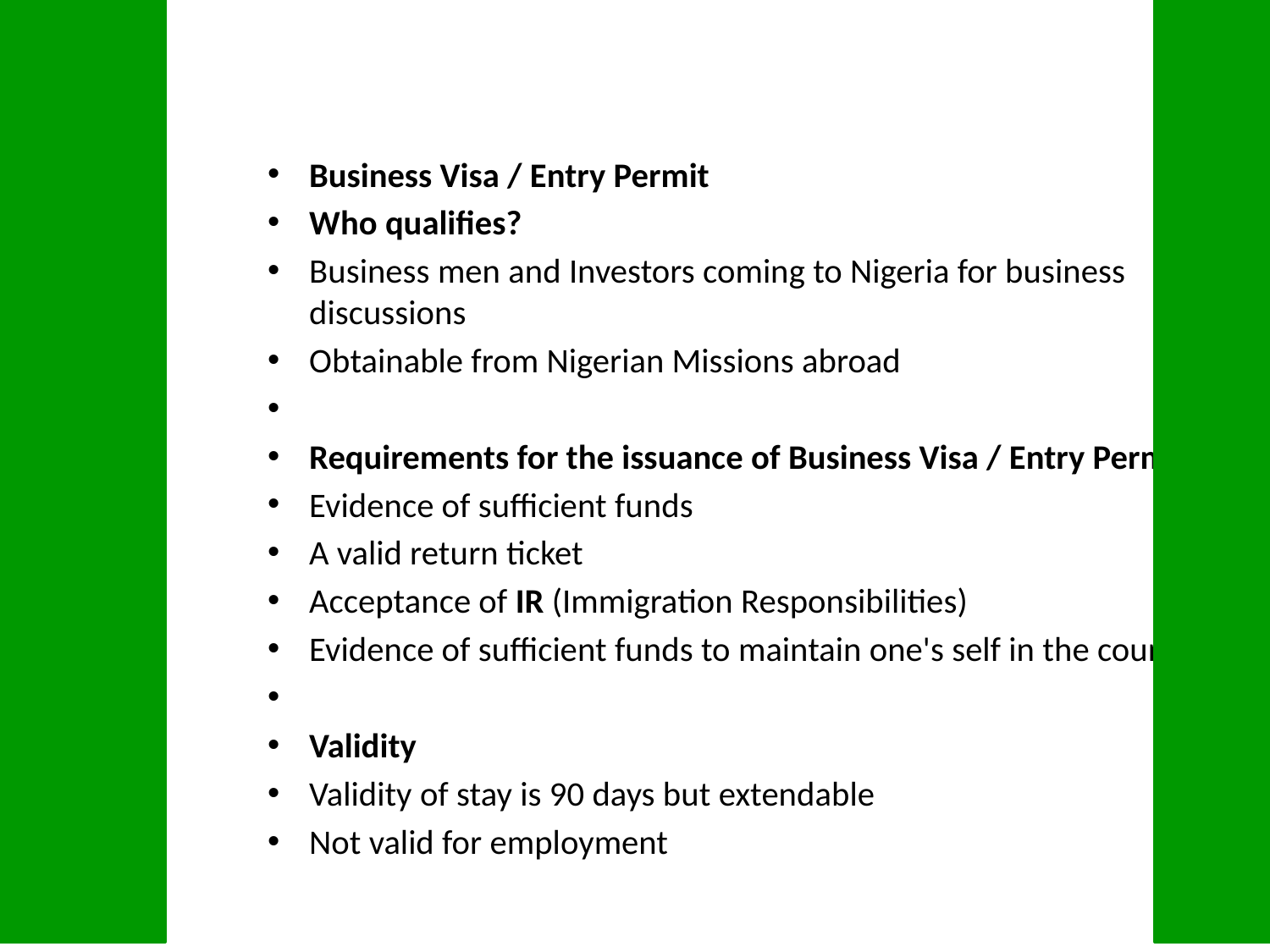

Business Visa / Entry Permit
Who qualifies?
Business men and Investors coming to Nigeria for business discussions
Obtainable from Nigerian Missions abroad

Requirements for the issuance of Business Visa / Entry Permit
Evidence of sufficient funds
A valid return ticket
Acceptance of IR (Immigration Responsibilities)
Evidence of sufficient funds to maintain one's self in the country

Validity
Validity of stay is 90 days but extendable
Not valid for employment